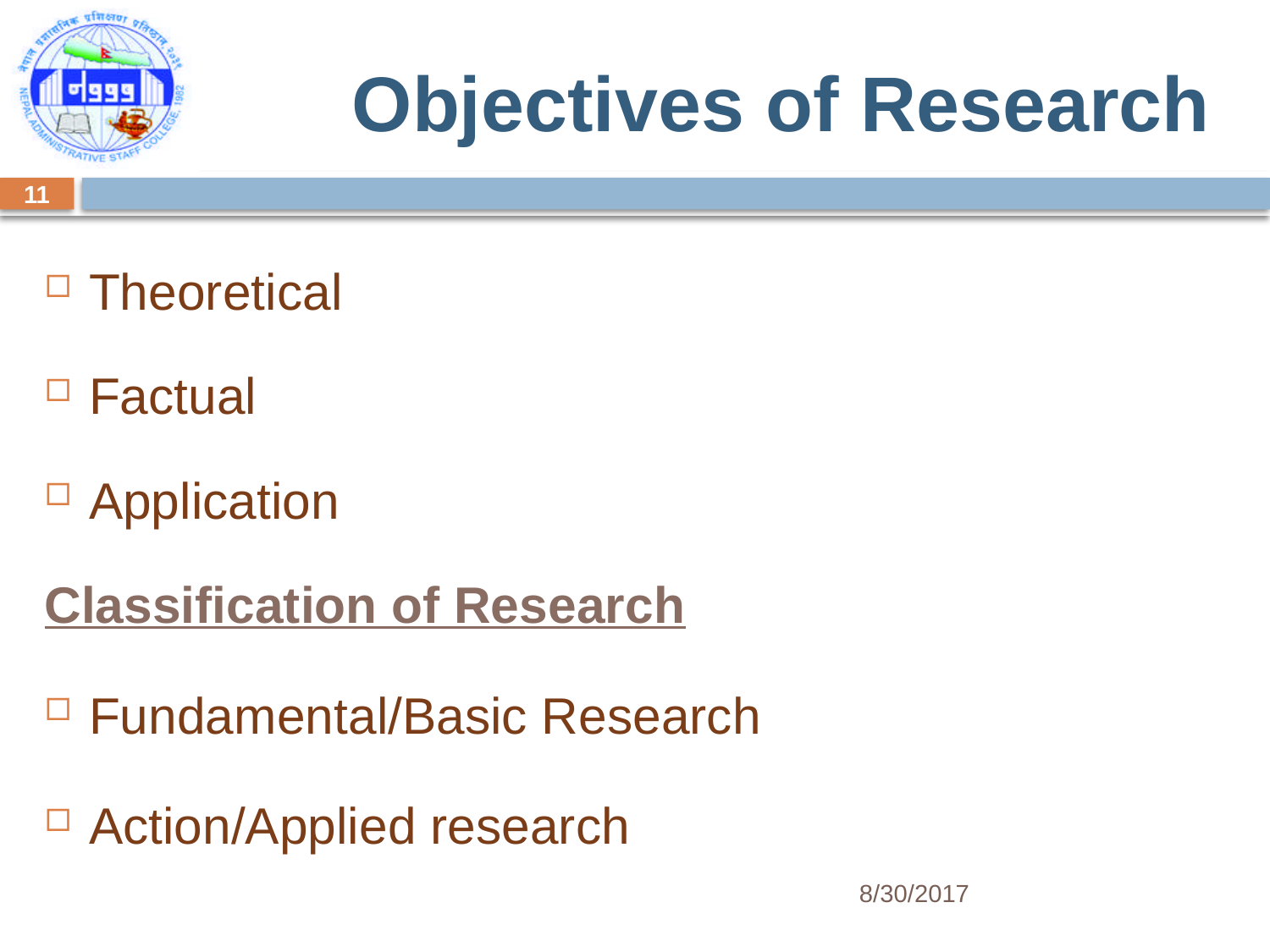

# Objectives of Research
11
Theoretical
Factual
Application
Classification of Research
Fundamental/Basic Research
Action/Applied research

8/30/2017